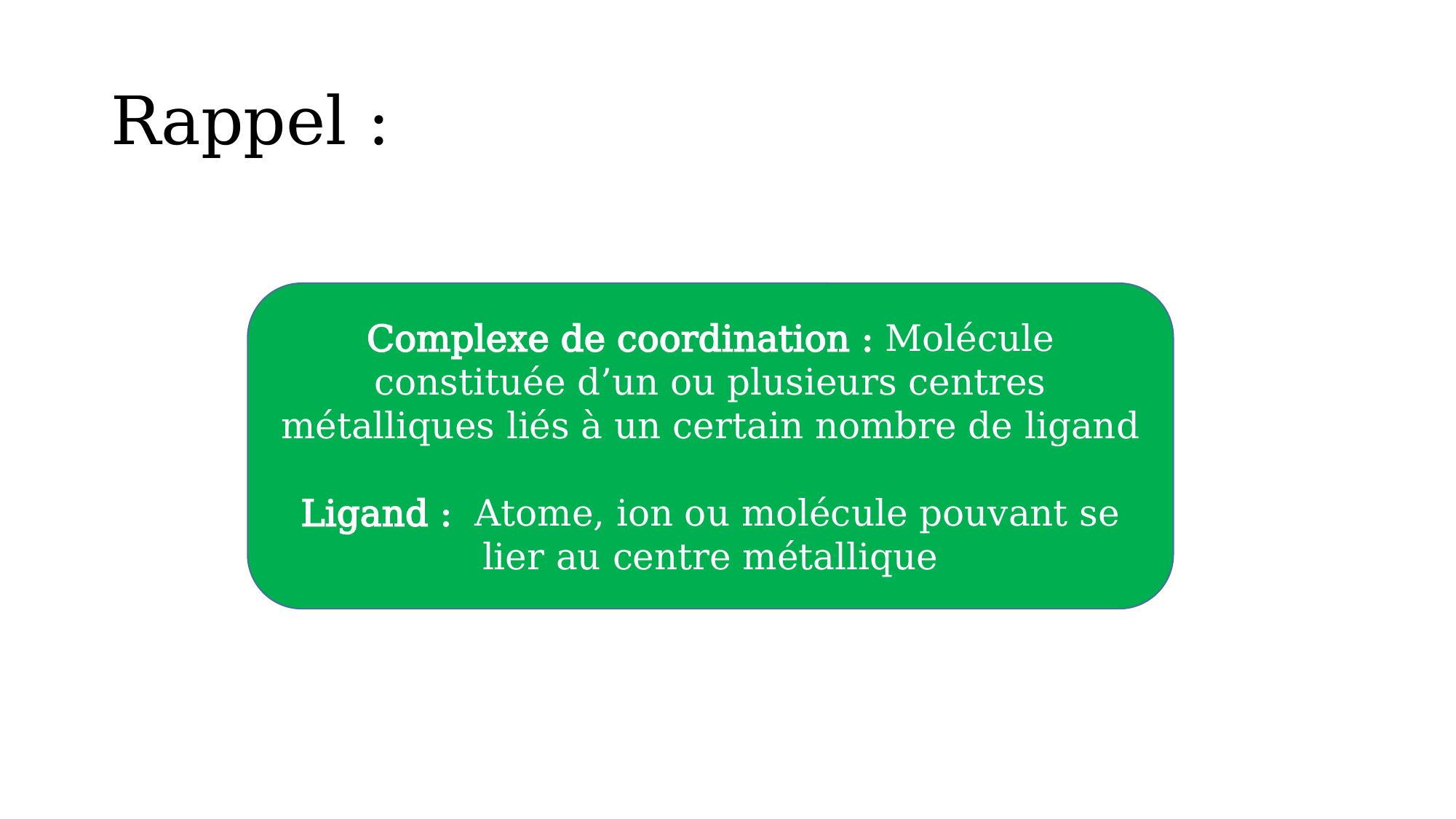

# Rappel :
Complexe de coordination : Molécule constituée d’un ou plusieurs centres métalliques liés à un certain nombre de ligand

Ligand :  Atome, ion ou molécule pouvant se lier au centre métallique